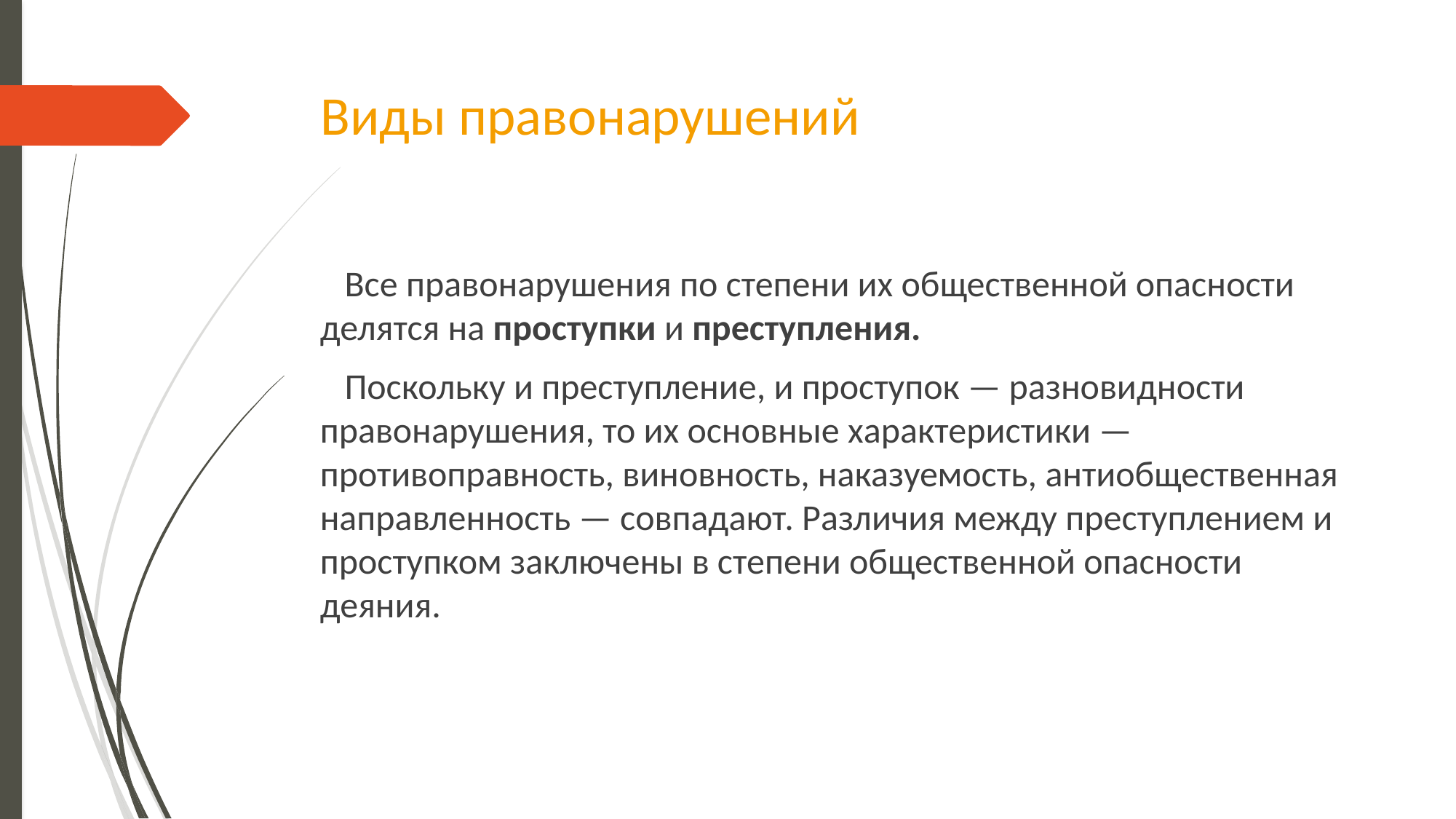

# Виды правонарушений
   Все правонарушения по степени их общественной опасности делятся на проступки и преступления.
   Поскольку и преступление, и проступок — разновидности правонарушения, то их основные характеристики — противоправность, виновность, наказуемость, антиобщественная направленность — совпадают. Различия между преступлением и проступком заключены в степени общественной опасности деяния.